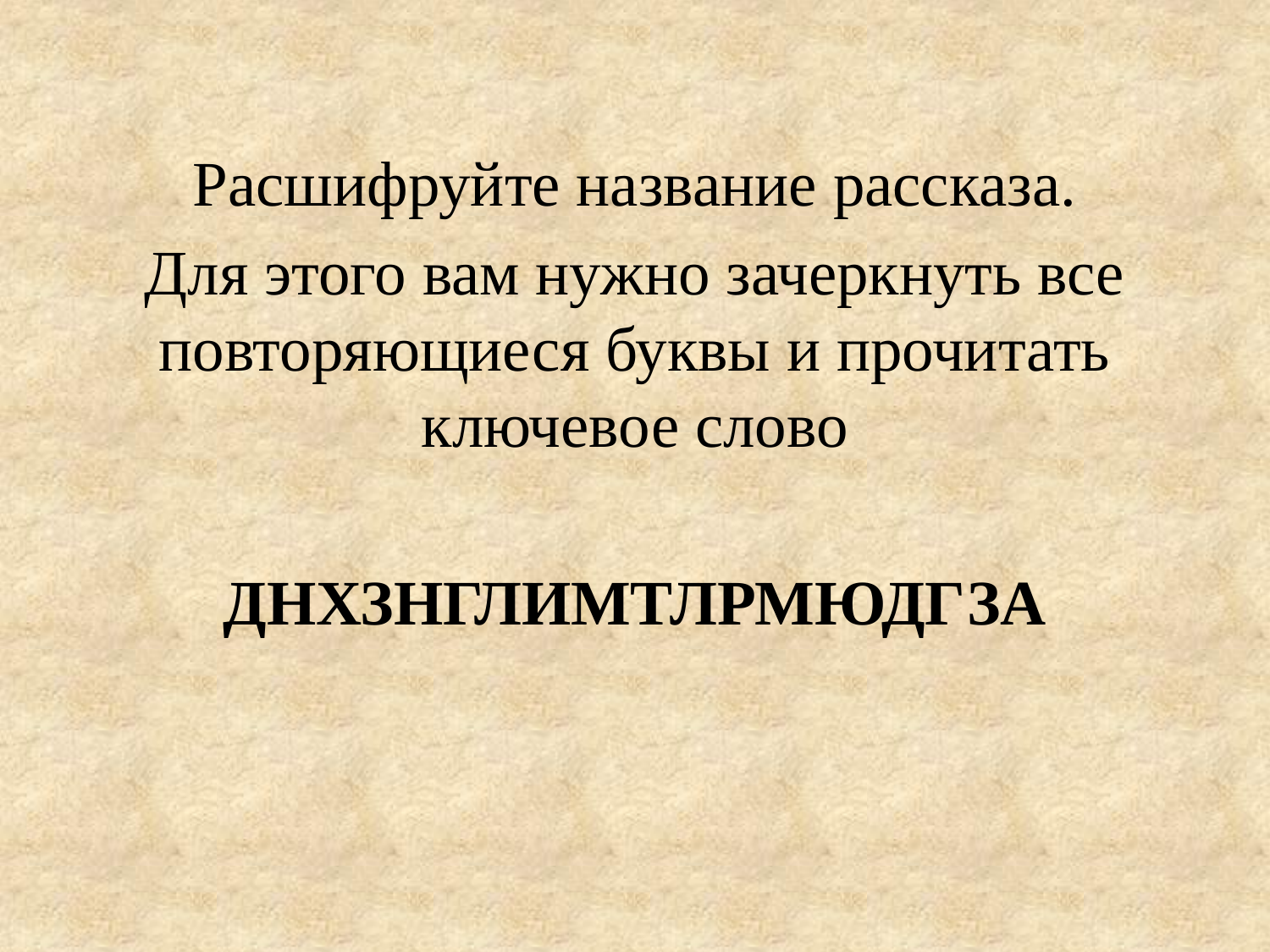

Расшифруйте название рассказа.
Для этого вам нужно зачеркнуть все повторяющиеся буквы и прочитать ключевое слово

ДНХЗНГЛИМТЛРМЮДГЗА